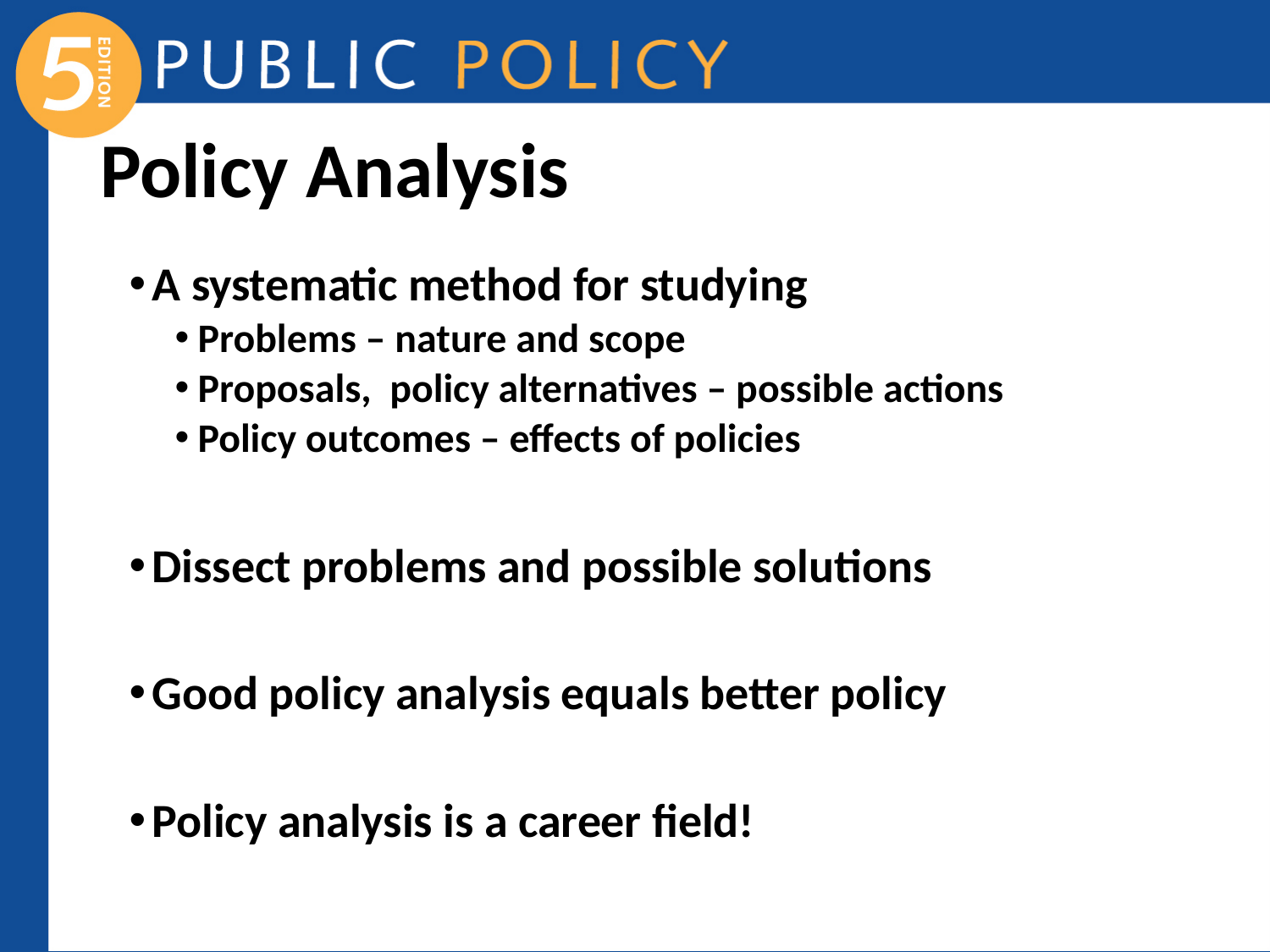

# Policy Analysis
A systematic method for studying
Problems – nature and scope
Proposals,  policy alternatives – possible actions
Policy outcomes – effects of policies

Dissect problems and possible solutions

Good policy analysis equals better policy

Policy analysis is a career field!